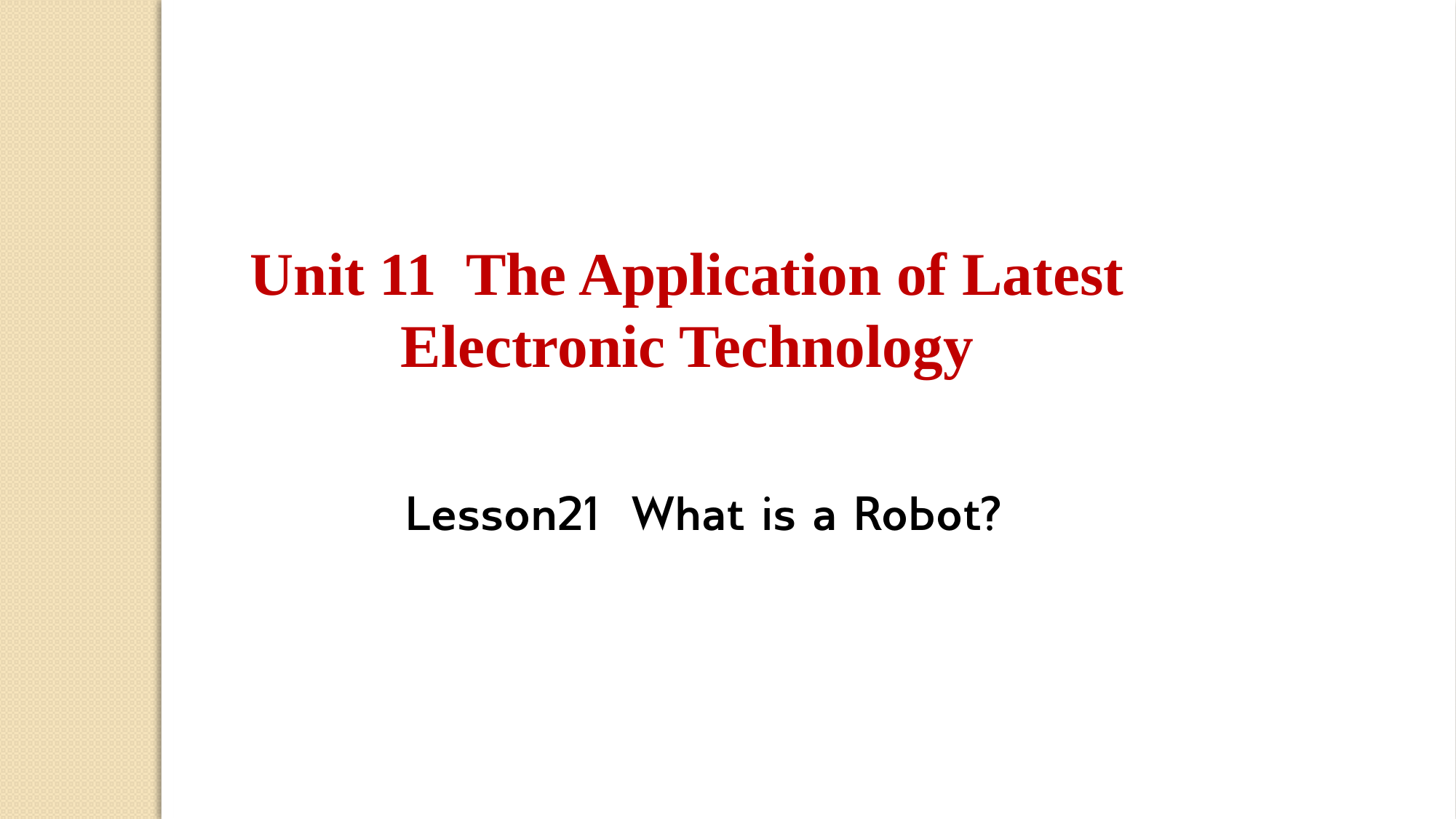

Unit 11  The Application of Latest Electronic Technology
Lesson21  What is a Robot?